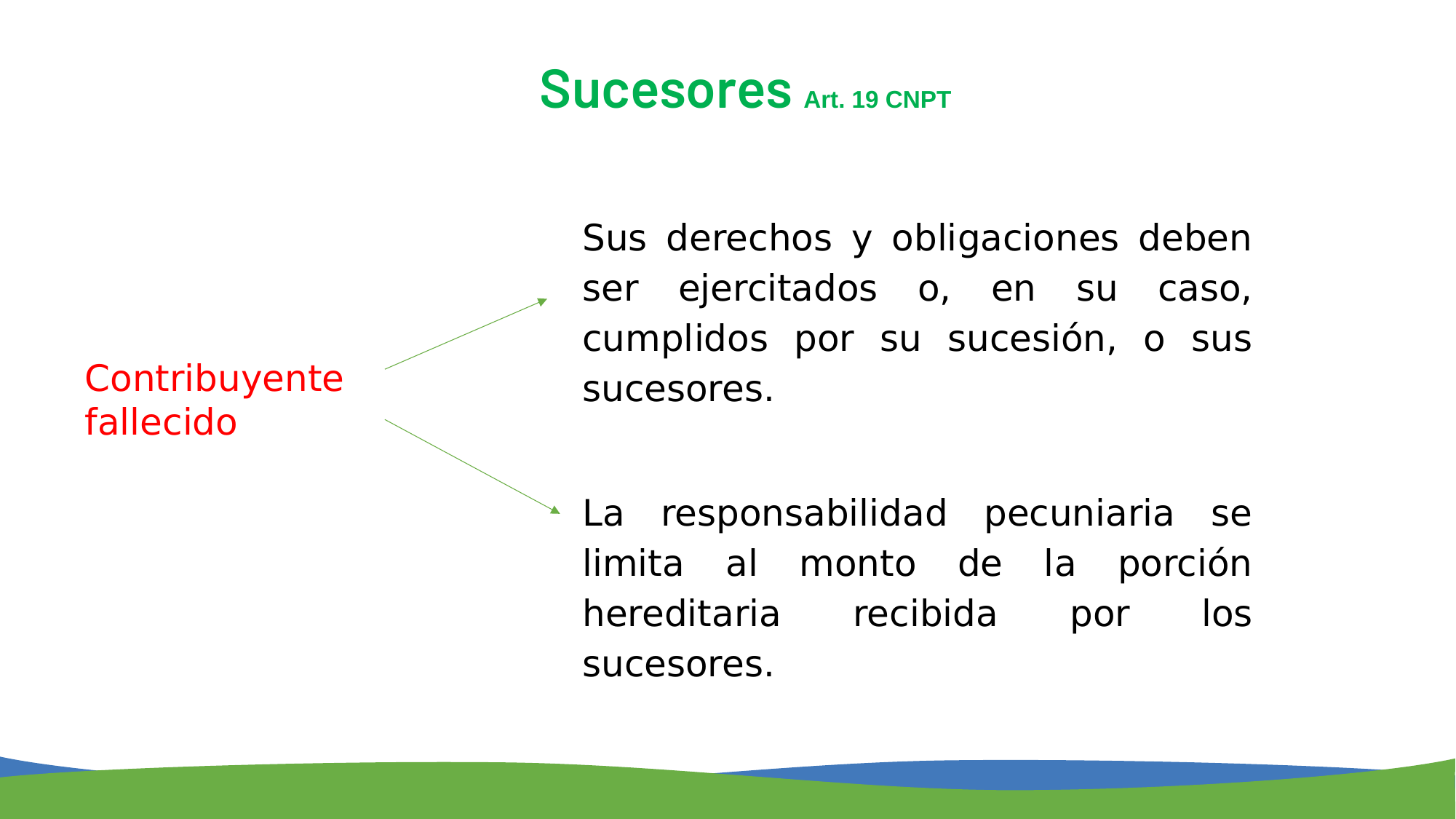

Sucesores Art. 19 CNPT
Sus derechos y obligaciones deben ser ejercitados o, en su caso, cumplidos por su sucesión, o sus sucesores.

La responsabilidad pecuniaria se limita al monto de la porción hereditaria recibida por los sucesores.
Contribuyente fallecido